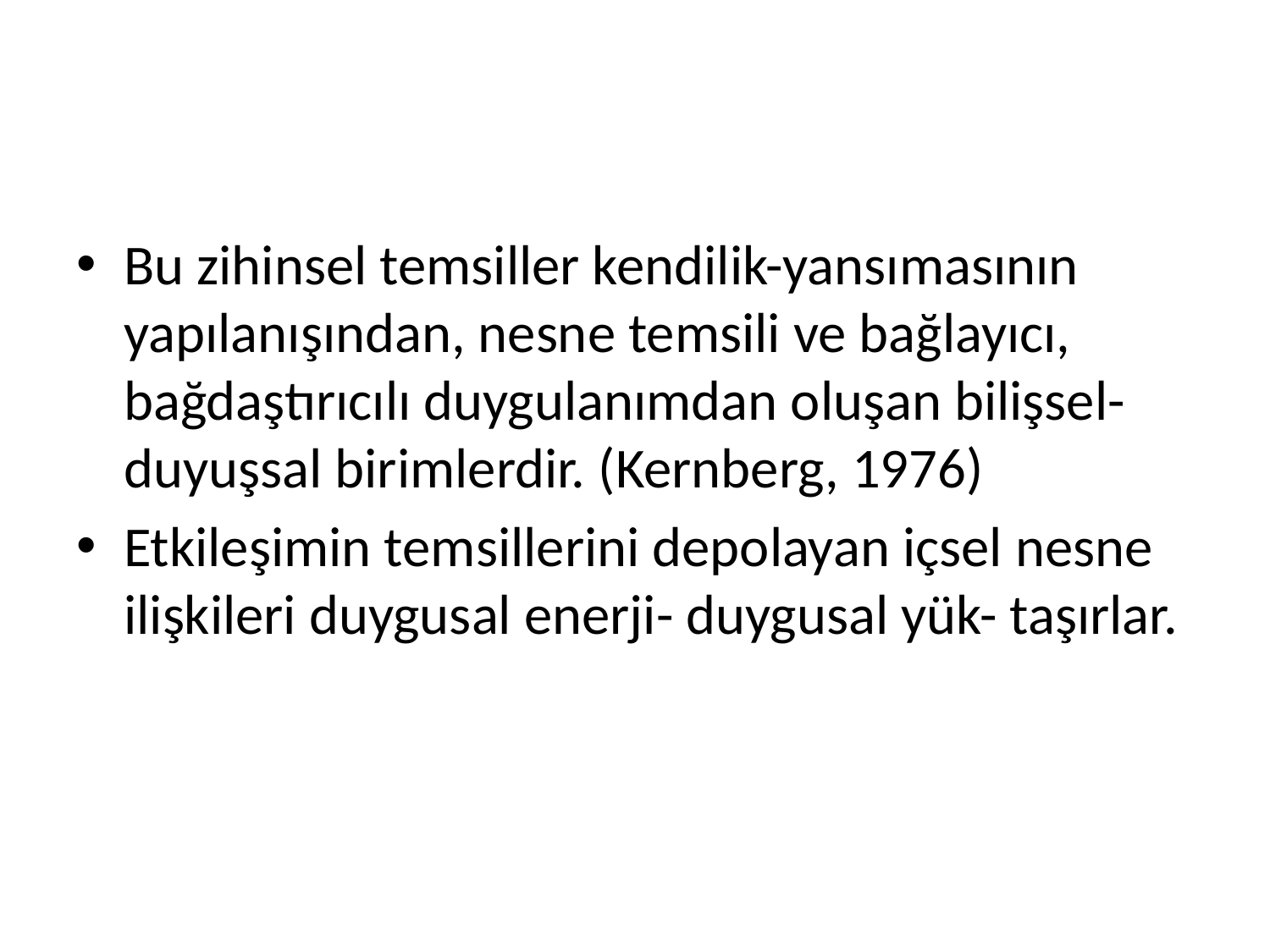

#
Bu zihinsel temsiller kendilik-yansımasının yapılanışından, nesne temsili ve bağlayıcı, bağdaştırıcılı duygulanımdan oluşan bilişsel-duyuşsal birimlerdir. (Kernberg, 1976)
Etkileşimin temsillerini depolayan içsel nesne ilişkileri duygusal enerji- duygusal yük- taşırlar.